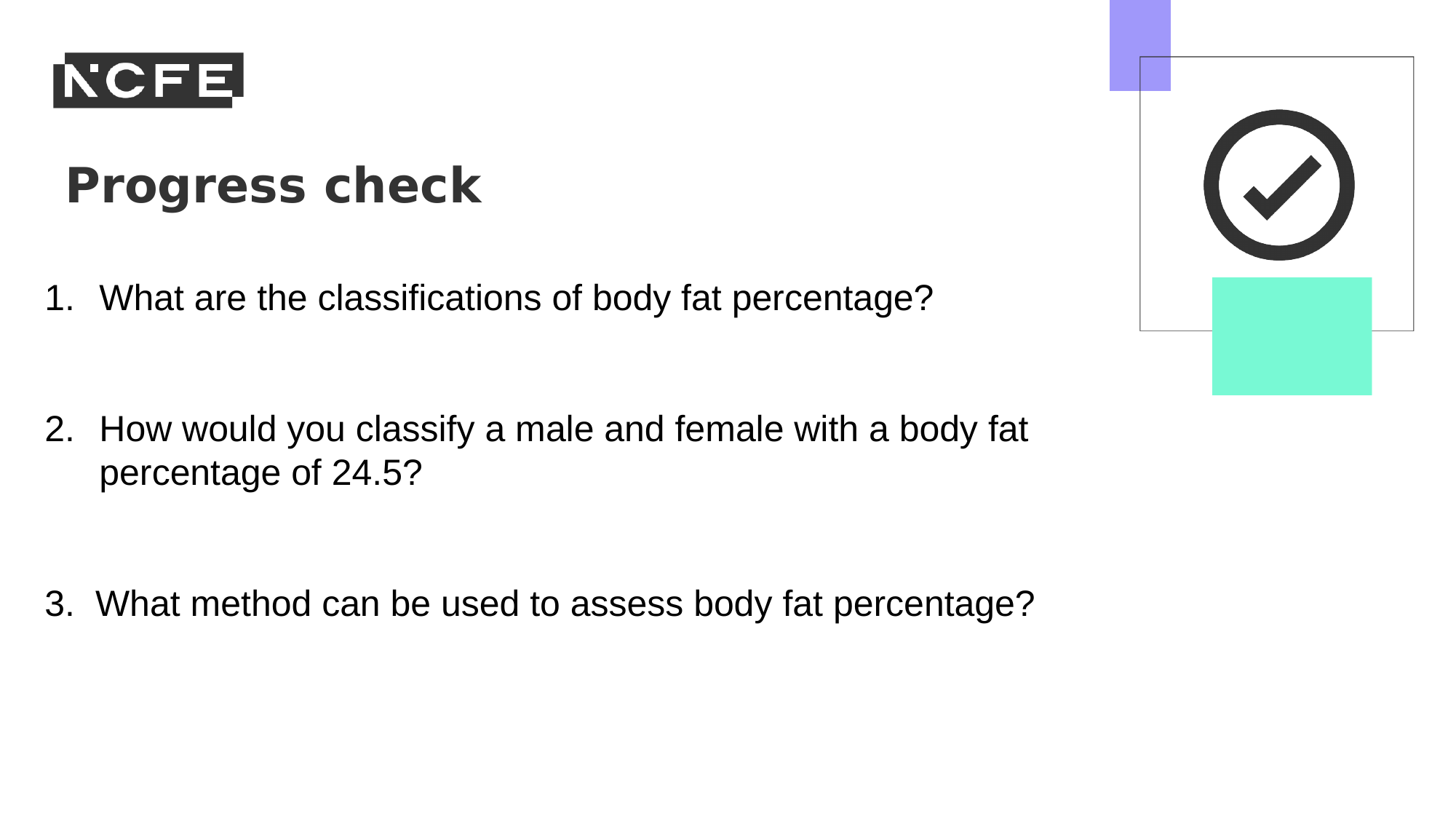

What are the classifications of body fat percentage?

How would you classify a male and female with a body fat percentage of 24.5?

3.  What method can be used to assess body fat percentage?